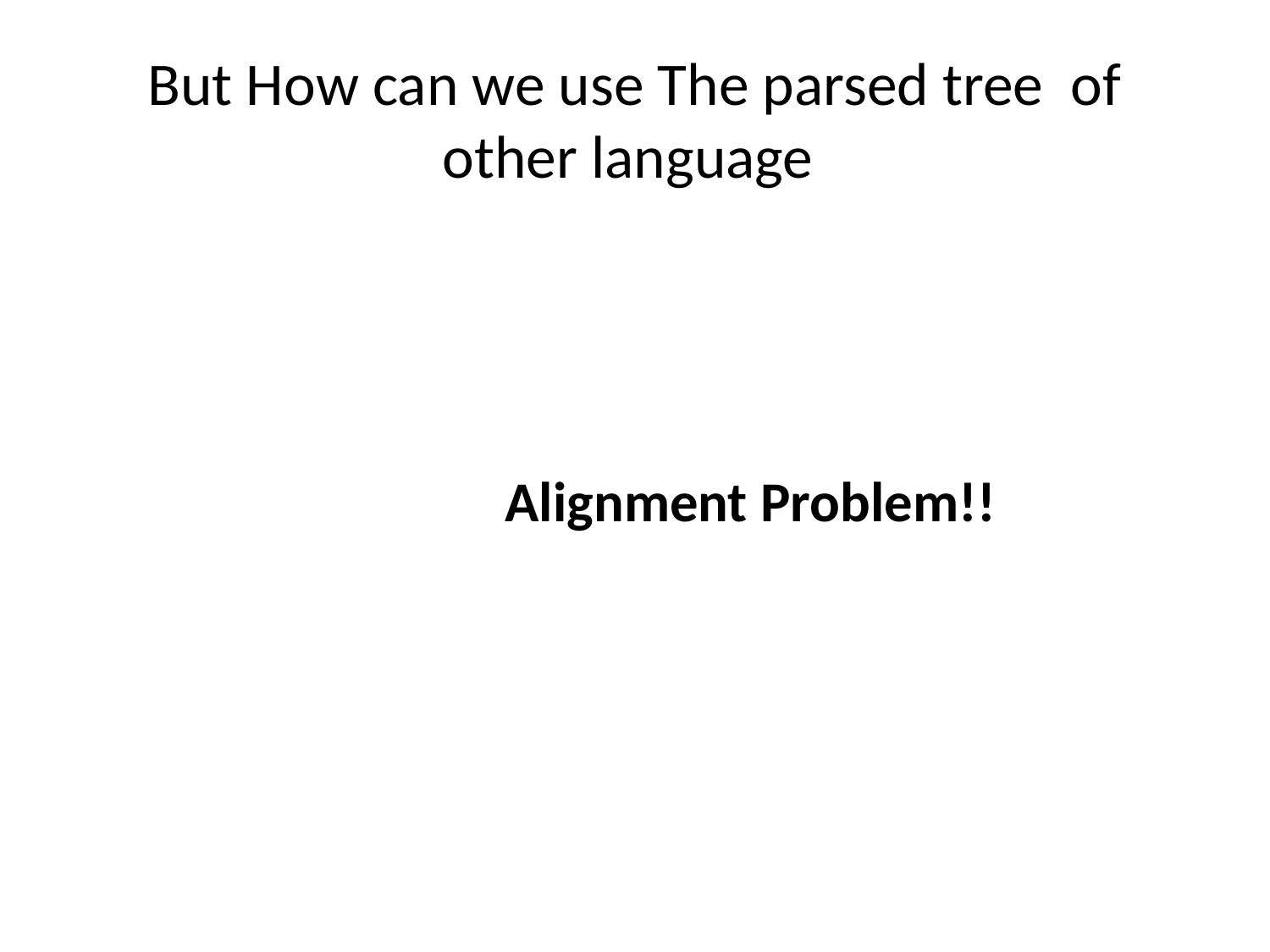

# But How can we use The parsed tree  of other language

				Alignment Problem!!